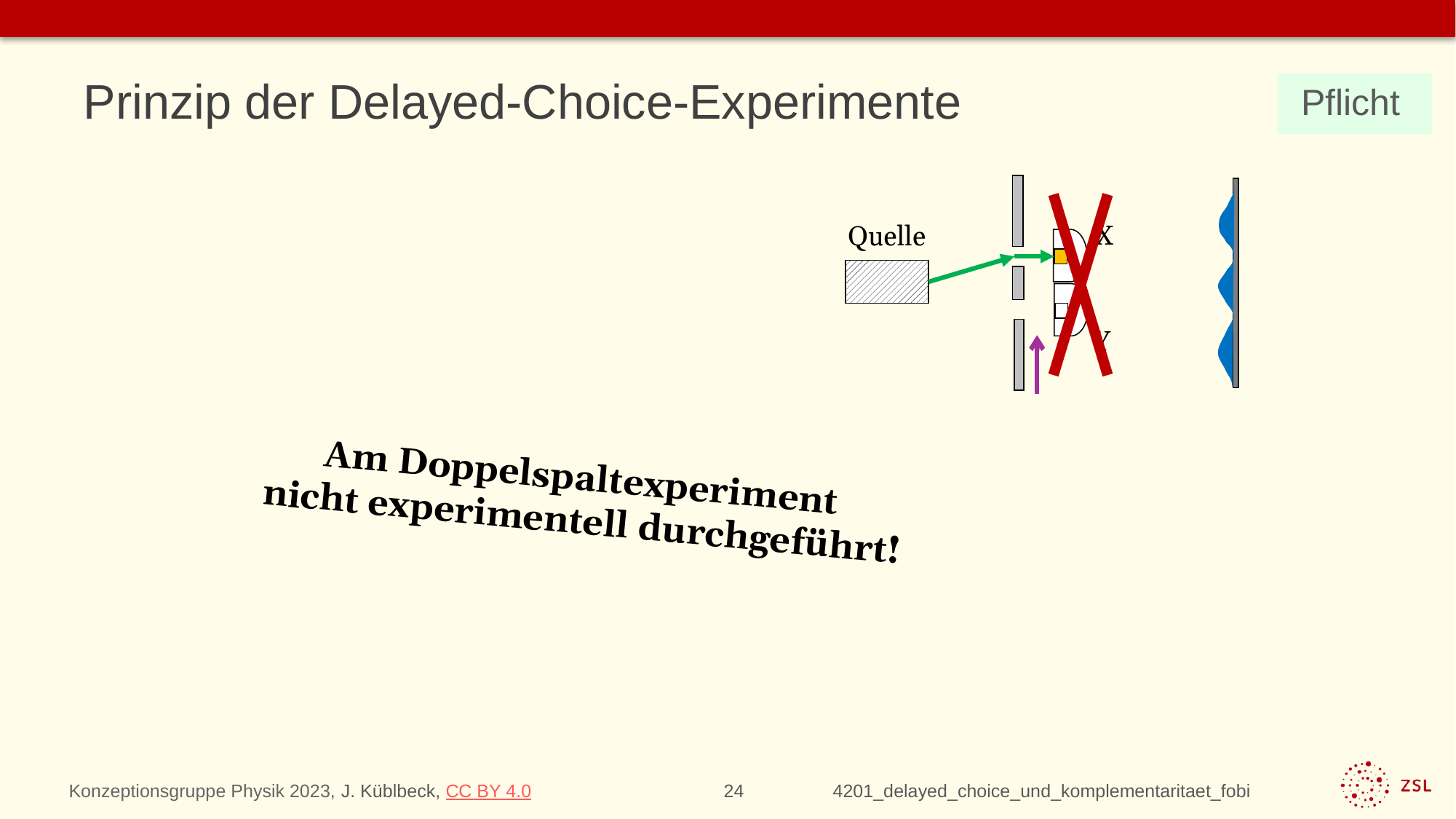

# Prinzip der Delayed-Choice-Experimente
Pflicht

X
Quelle

Y

Am Doppelspaltexperiment
nicht experimentell durchgeführt!